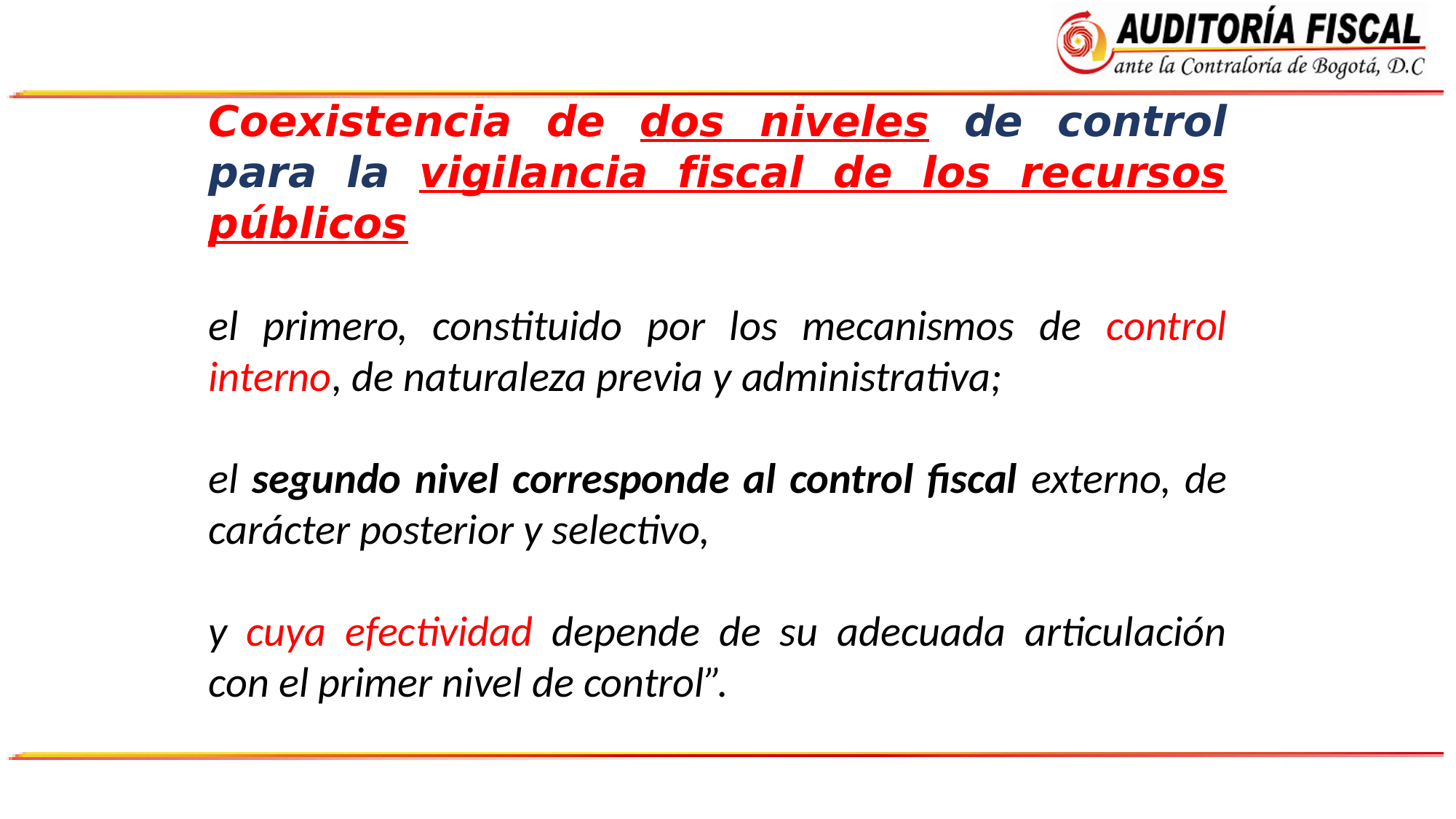

Coexistencia de dos niveles de control para la vigilancia fiscal de los recursos públicos

el primero, constituido por los mecanismos de control interno, de naturaleza previa y administrativa;

el segundo nivel corresponde al control fiscal externo, de carácter posterior y selectivo,

y cuya efectividad depende de su adecuada articulación con el primer nivel de control”.
Total Procesos
5.045